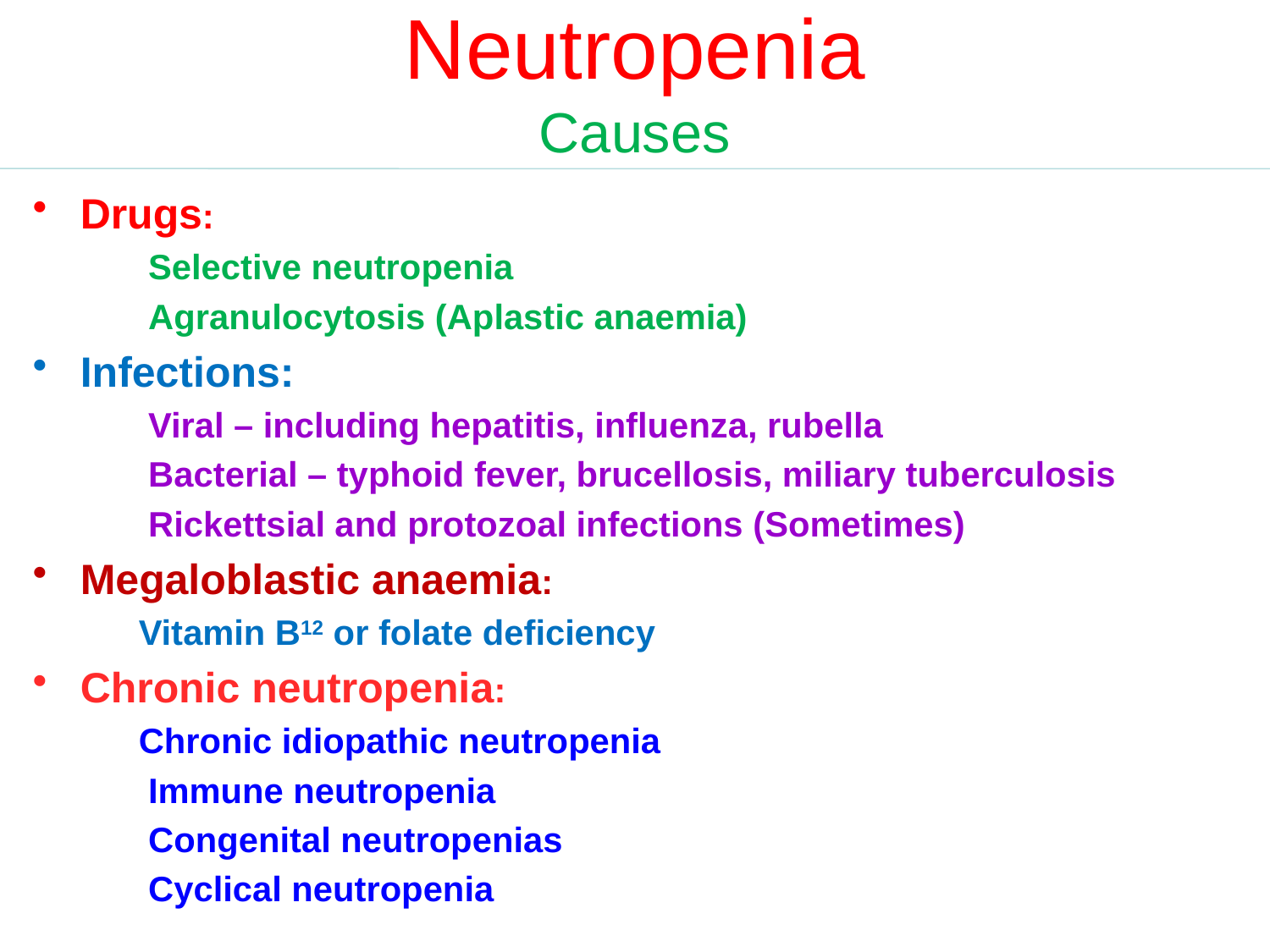

# Neutropenia Causes

Drugs:
	       Selective neutropenia
	       Agranulocytosis (Aplastic anaemia)
Infections:
 	       Viral – including hepatitis, influenza, rubella
	       Bacterial – typhoid fever, brucellosis, miliary tuberculosis
	       Rickettsial and protozoal infections (Sometimes)
Megaloblastic anaemia:
 	      Vitamin B12 or folate deficiency
Chronic neutropenia:
 	      Chronic idiopathic neutropenia
	       Immune neutropenia
	       Congenital neutropenias
	       Cyclical neutropenia

--------------------------------------------------------------------------------------------------------------------------------------------------------------